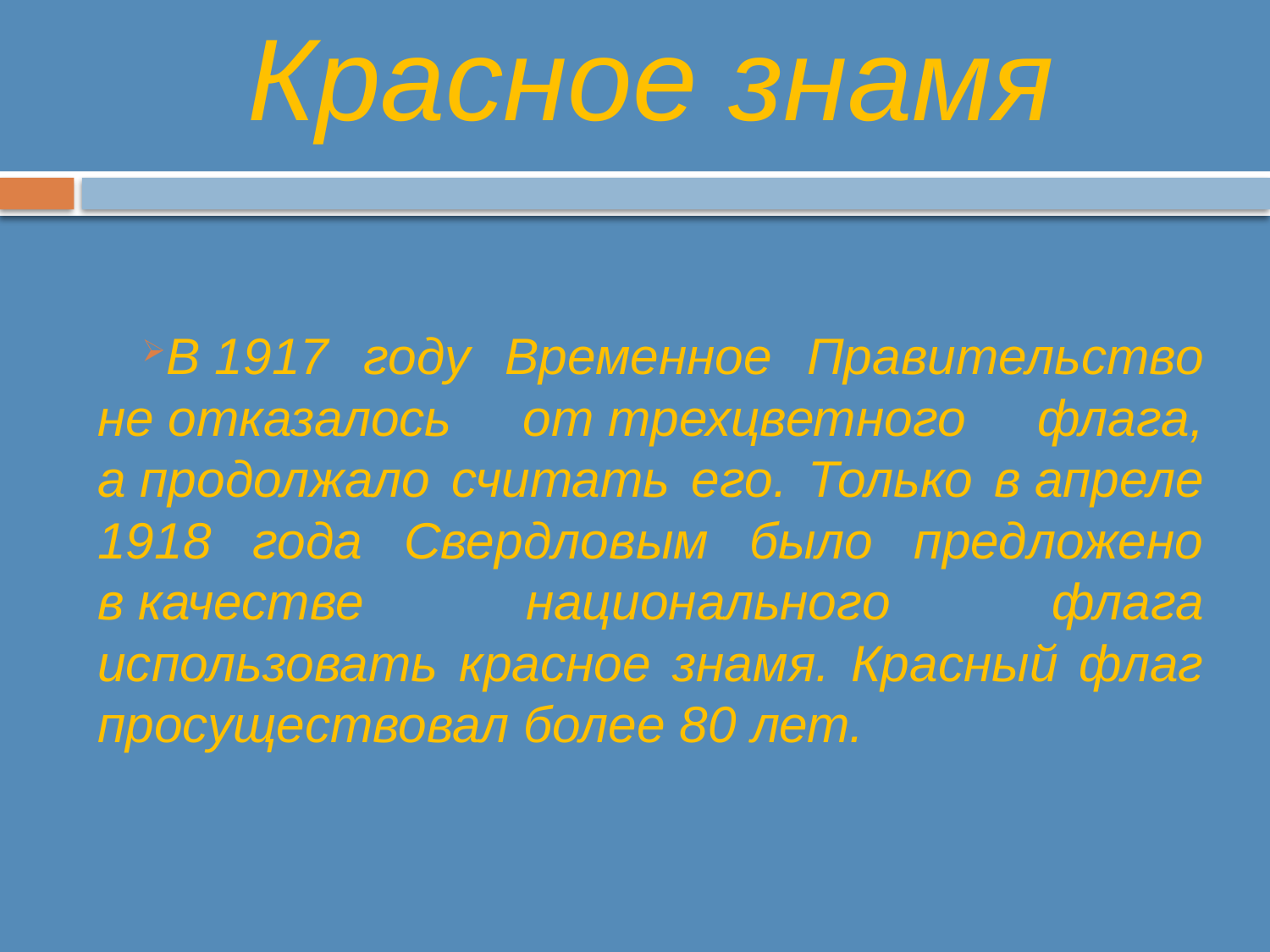

# Красное знамя
В 1917 году Временное Правительство не отказалось от трехцветного флага, а продолжало считать его. Только в апреле 1918 года Свердловым было предложено в качестве национального флага использовать красное знамя. Красный флаг просуществовал более 80 лет.